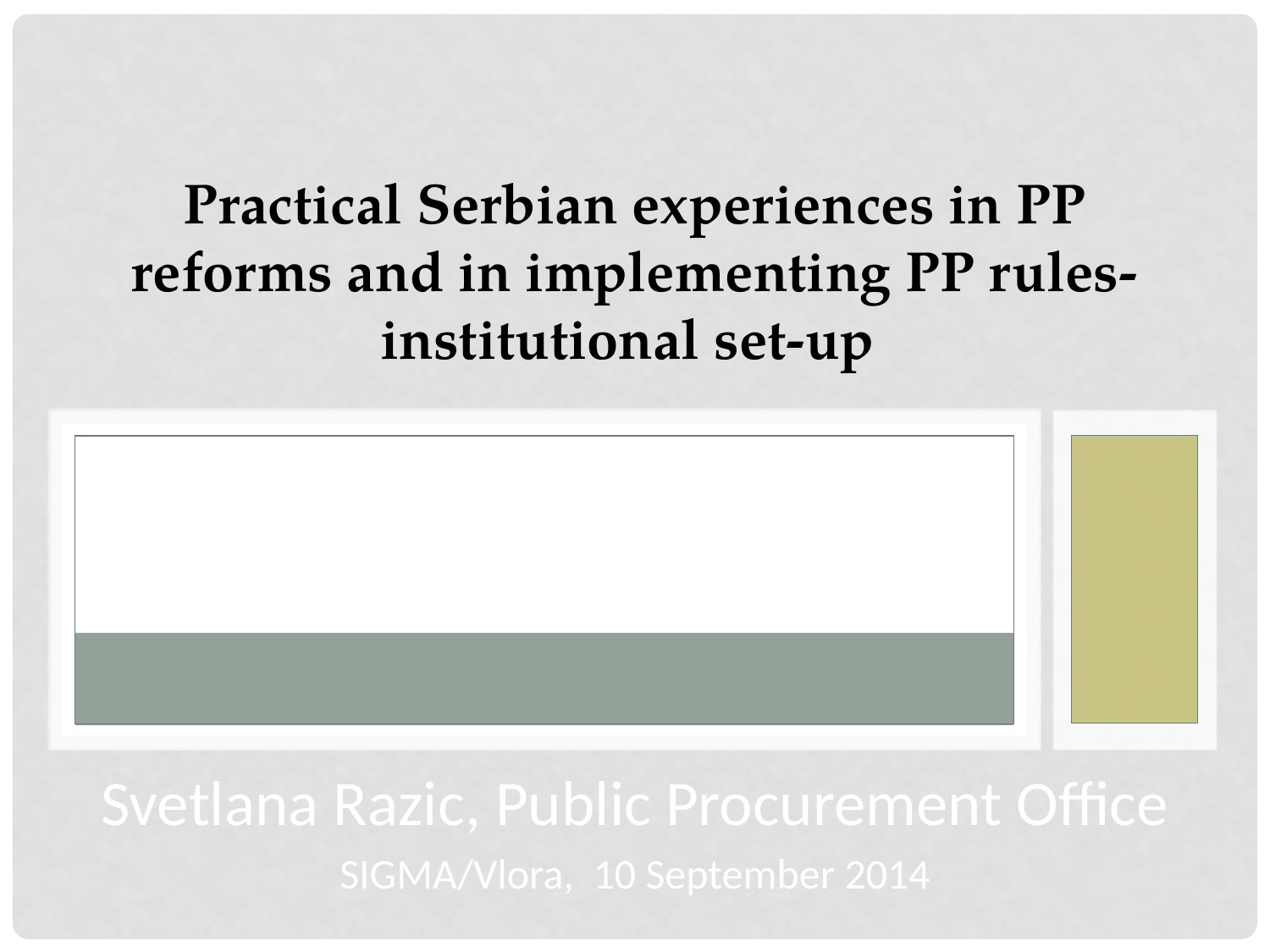

Practical Serbian experiences in PP reforms and in implementing PP rules-institutional set-up

Svetlana Razic, Public Procurement Office
SIGMA/Vlora,  10 September 2014